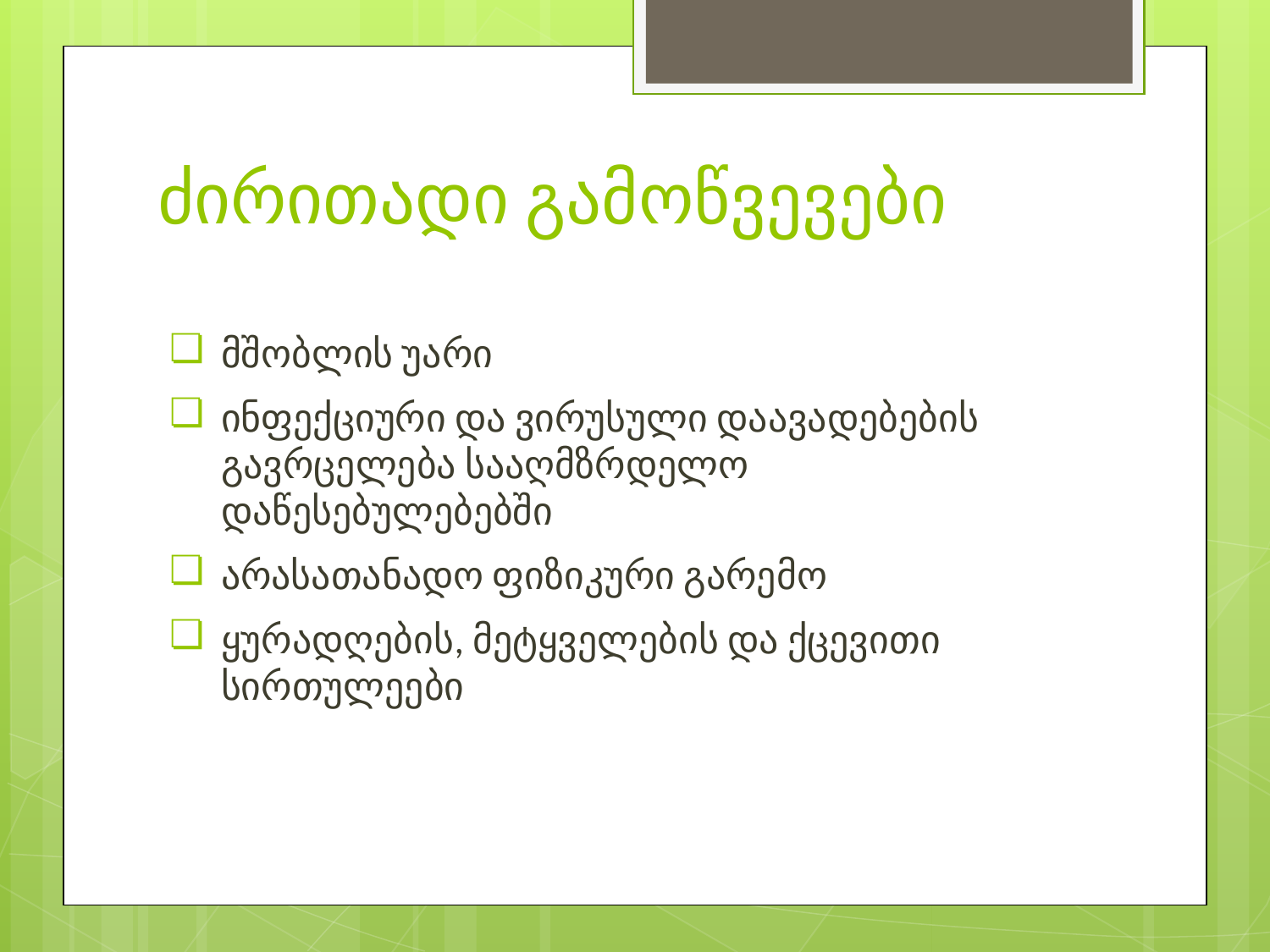

# ძირითადი გამოწვევები
მშობლის უარი
ინფექციური და ვირუსული დაავადებების გავრცელება სააღმზრდელო დაწესებულებებში
არასათანადო ფიზიკური გარემო
ყურადღების, მეტყველების და ქცევითი სირთულეები